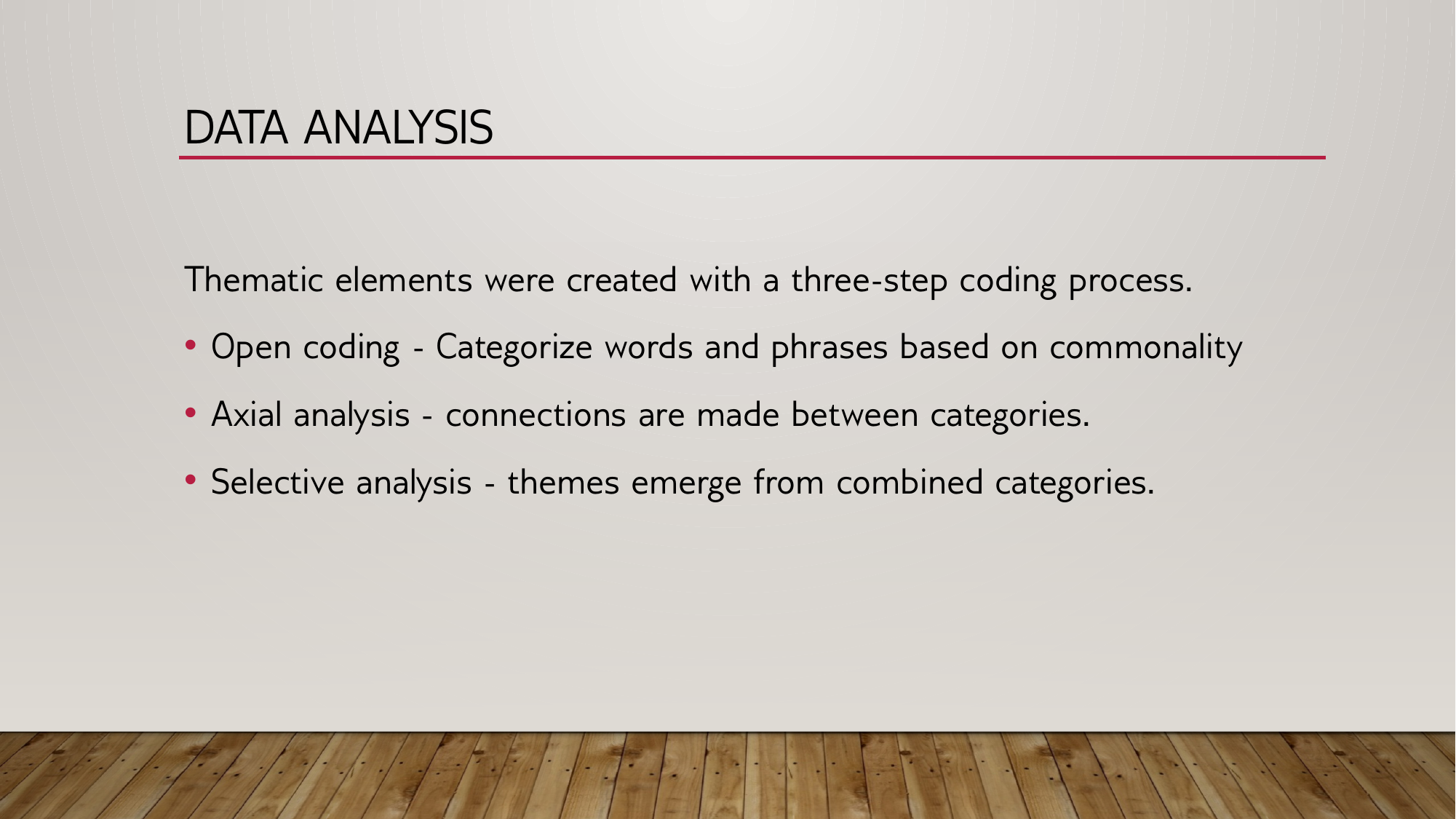

# Data Analysis
Thematic elements were created with a three-step coding process.
Open coding - Categorize words and phrases based on commonality
Axial analysis - connections are made between categories.
Selective analysis - themes emerge from combined categories.